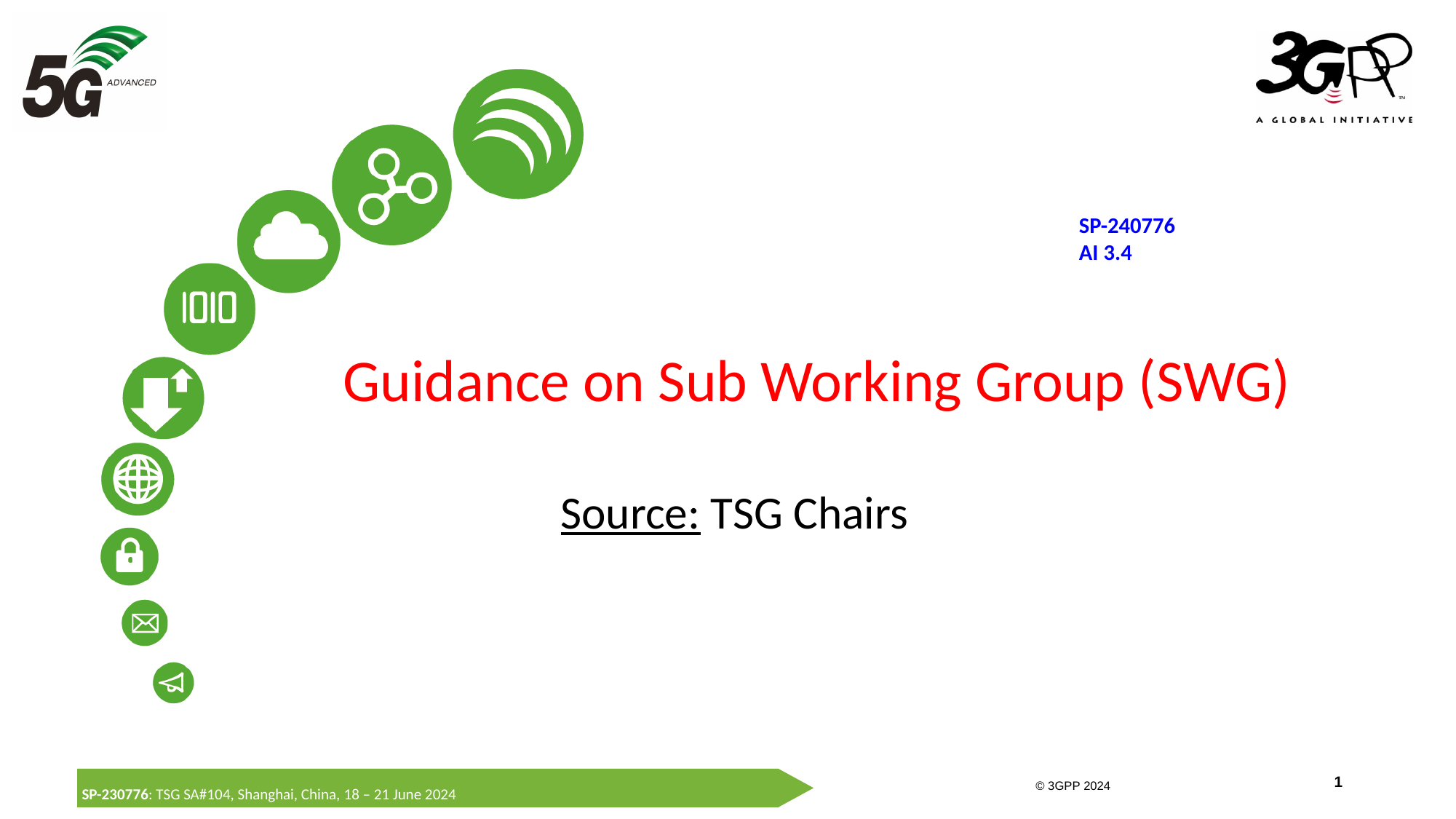

SP-240776
AI 3.4
# Guidance on Sub Working Group (SWG)
Source: TSG Chairs